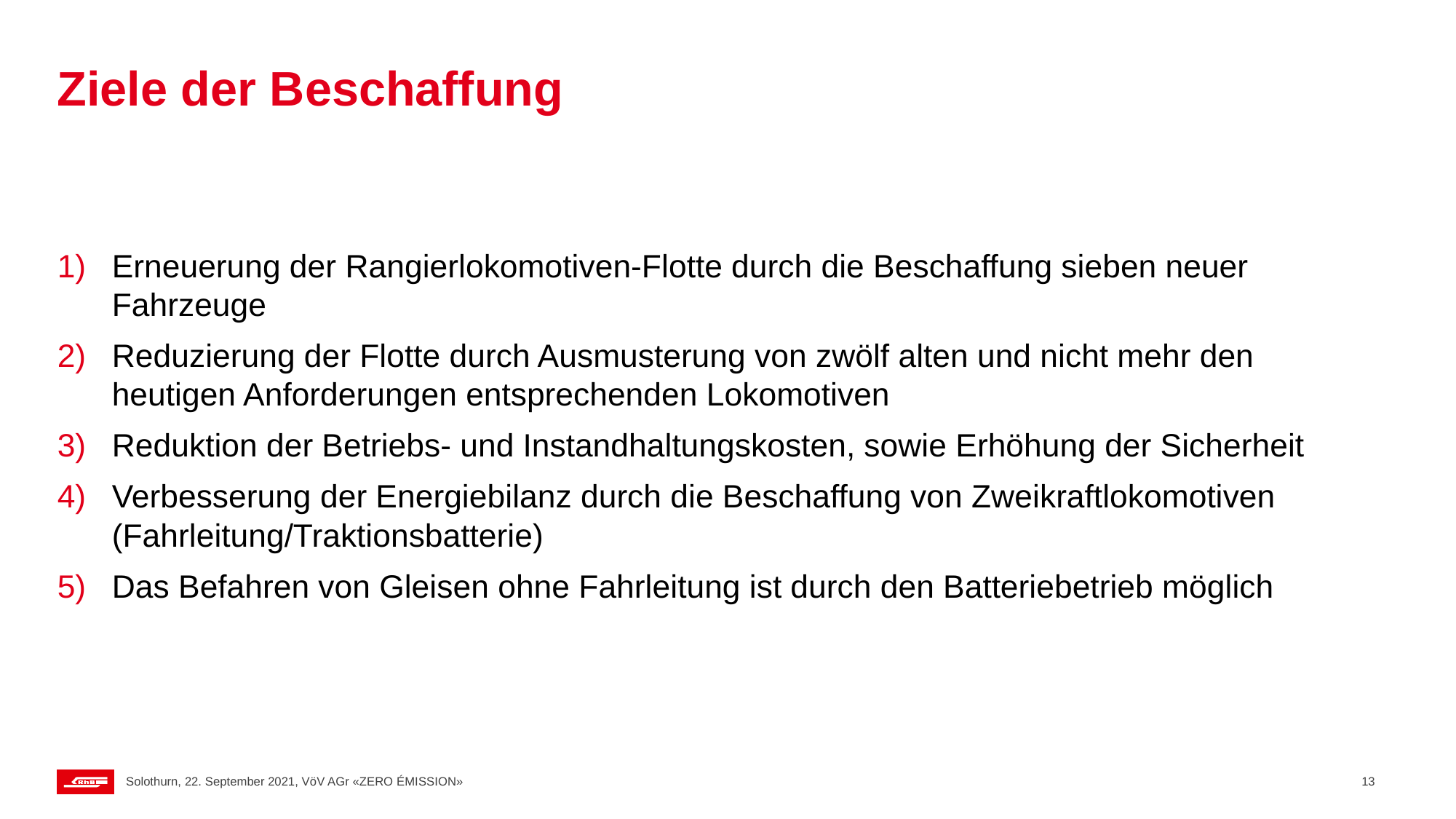

# Ziele der Beschaffung

Erneuerung der Rangierlokomotiven-Flotte durch die Beschaffung sieben neuer Fahrzeuge
Reduzierung der Flotte durch Ausmusterung von zwölf alten und nicht mehr den heutigen Anforderungen entsprechenden Lokomotiven
Reduktion der Betriebs- und Instandhaltungskosten, sowie Erhöhung der Sicherheit
Verbesserung der Energiebilanz durch die Beschaffung von Zweikraftlokomotiven (Fahrleitung/Traktionsbatterie)
Das Befahren von Gleisen ohne Fahrleitung ist durch den Batteriebetrieb möglich

Solothurn, 22. September 2021, VöV AGr «ZERO ÉMISSION»
13